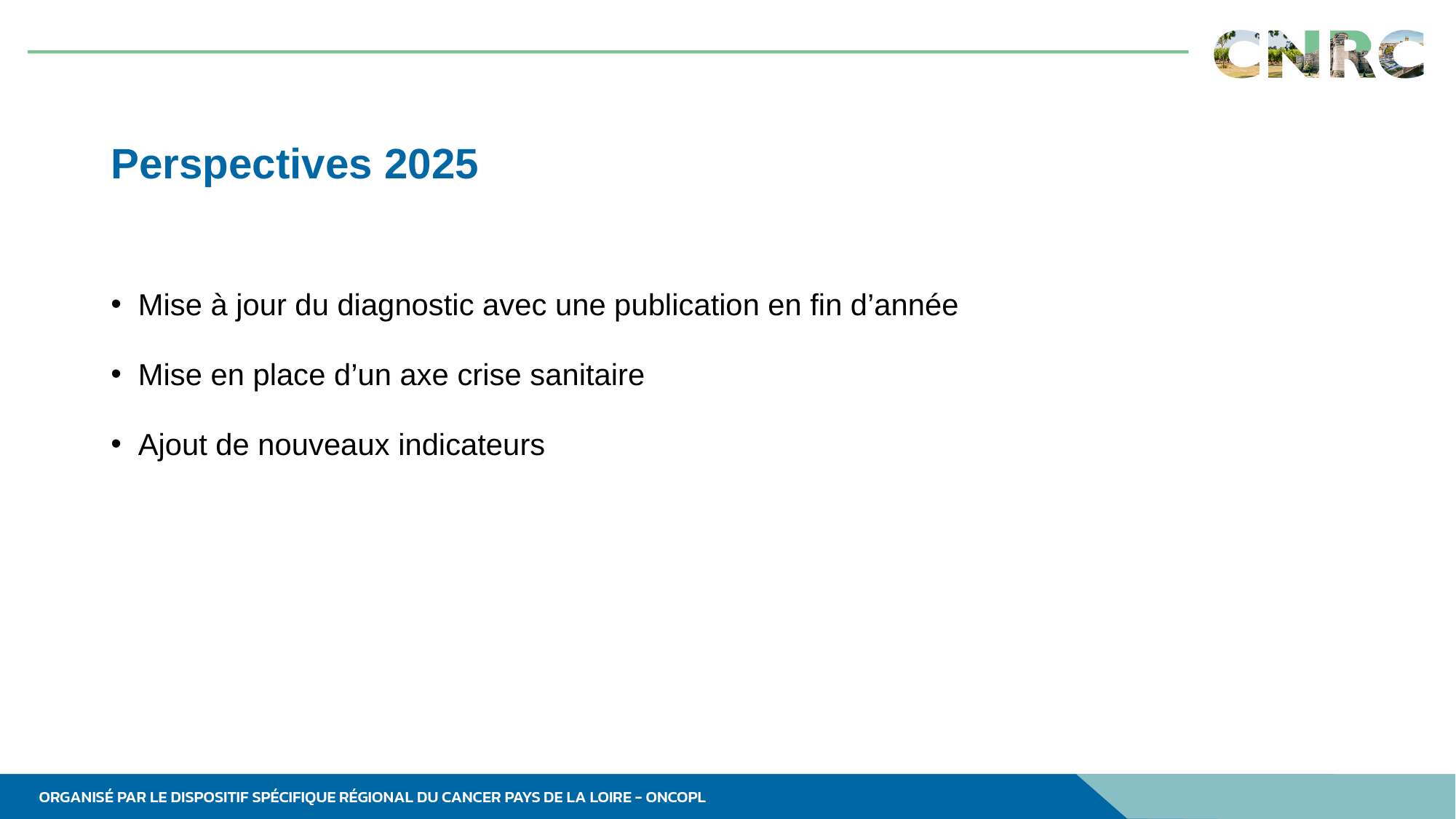

# Perspectives 2025
Mise à jour du diagnostic avec une publication en fin d’année
Mise en place d’un axe crise sanitaire
Ajout de nouveaux indicateurs